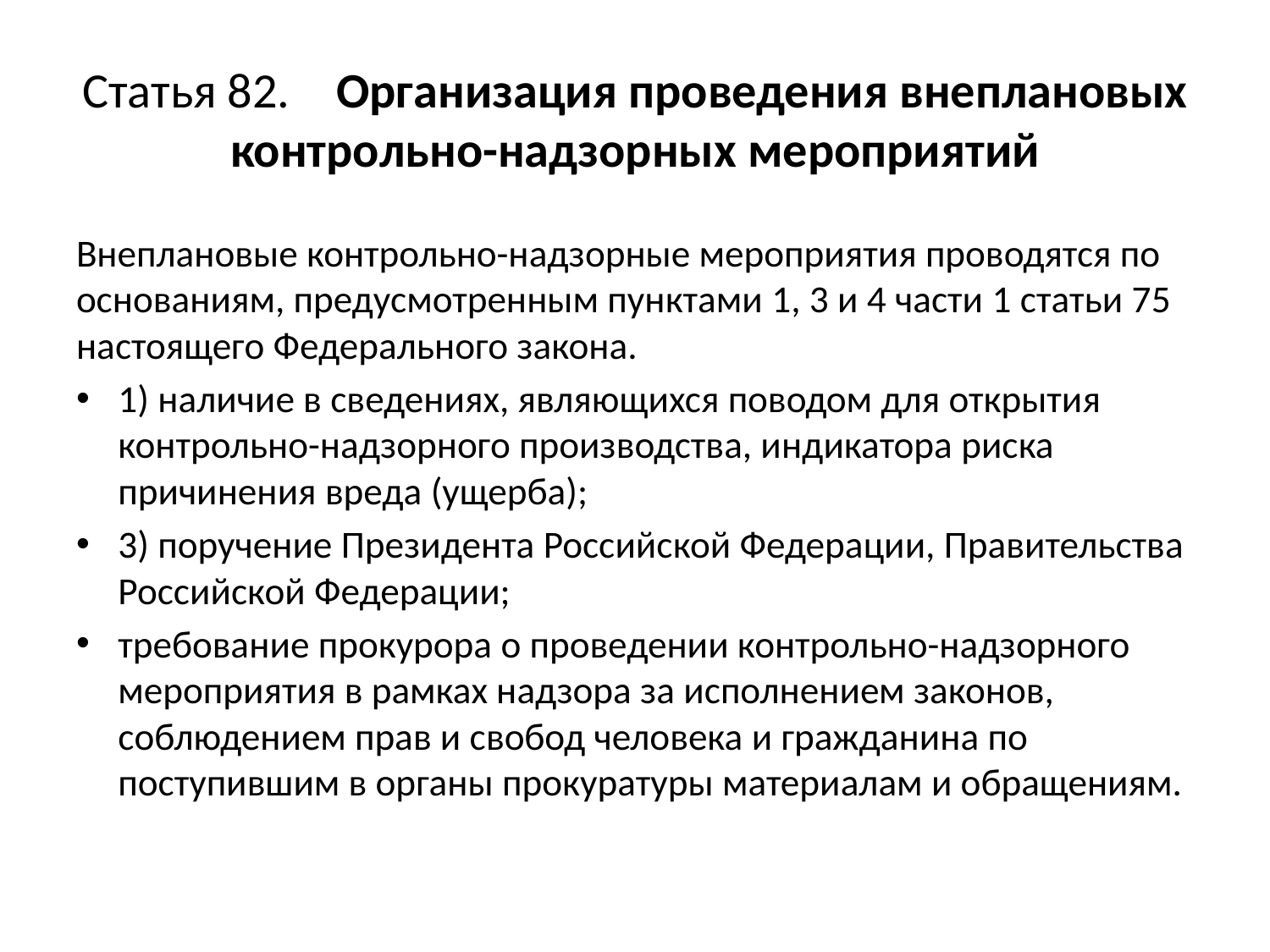

# Статья 82.	Организация проведения внеплановых контрольно-надзорных мероприятий
Внеплановые контрольно-надзорные мероприятия проводятся по основаниям, предусмотренным пунктами 1, 3 и 4 части 1 статьи 75 настоящего Федерального закона.
1) наличие в сведениях, являющихся поводом для открытия контрольно-надзорного производства, индикатора риска причинения вреда (ущерба);
3) поручение Президента Российской Федерации, Правительства Российской Федерации;
требование прокурора о проведении контрольно-надзорного мероприятия в рамках надзора за исполнением законов, соблюдением прав и свобод человека и гражданина по поступившим в органы прокуратуры материалам и обращениям.